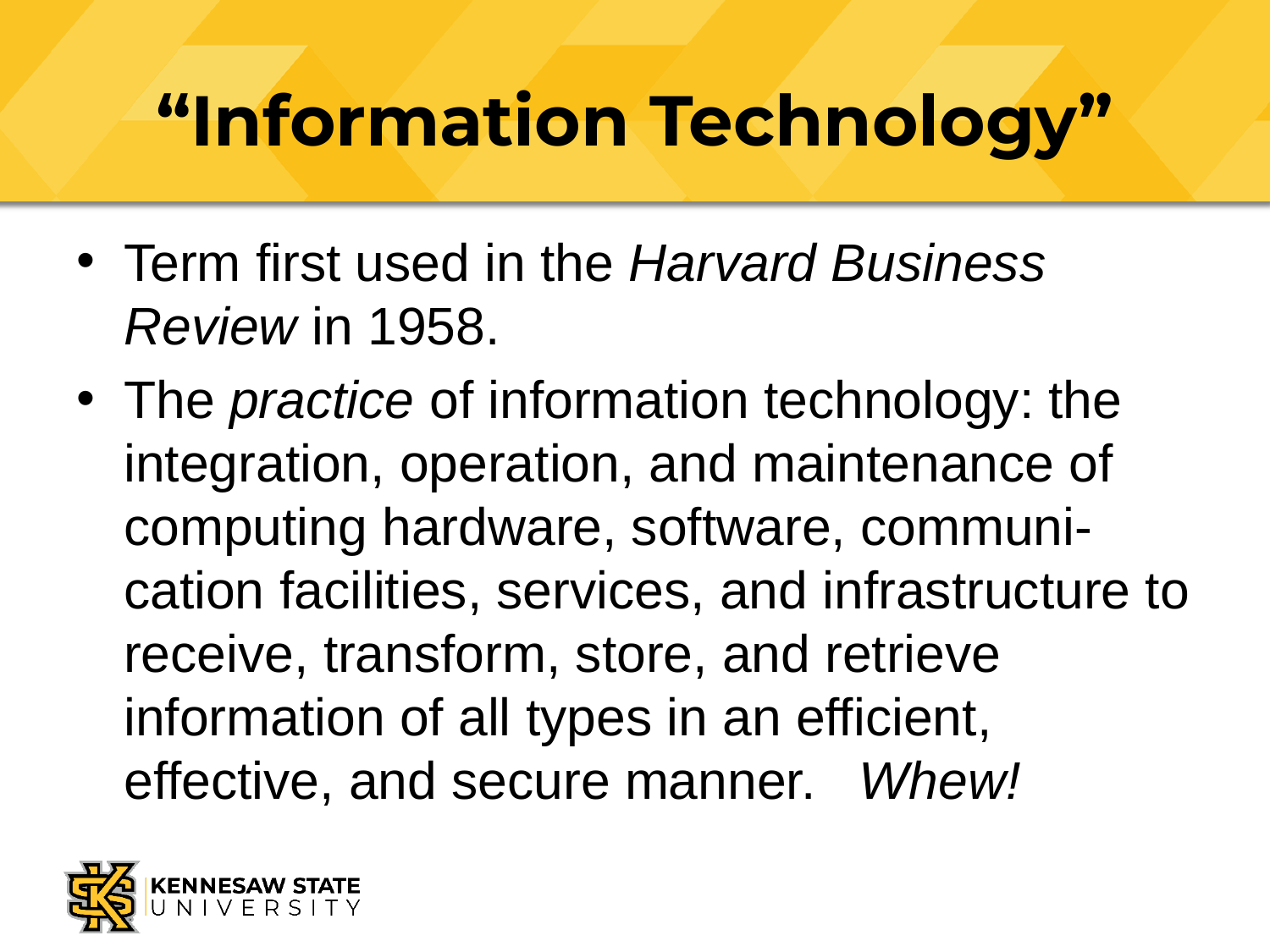

# “Information Technology”
Term first used in the Harvard Business Review in 1958.
The practice of information technology: the integration, operation, and maintenance of computing hardware, software, communi-cation facilities, services, and infrastructure to receive, transform, store, and retrieve information of all types in an efficient, effective, and secure manner.
Whew!